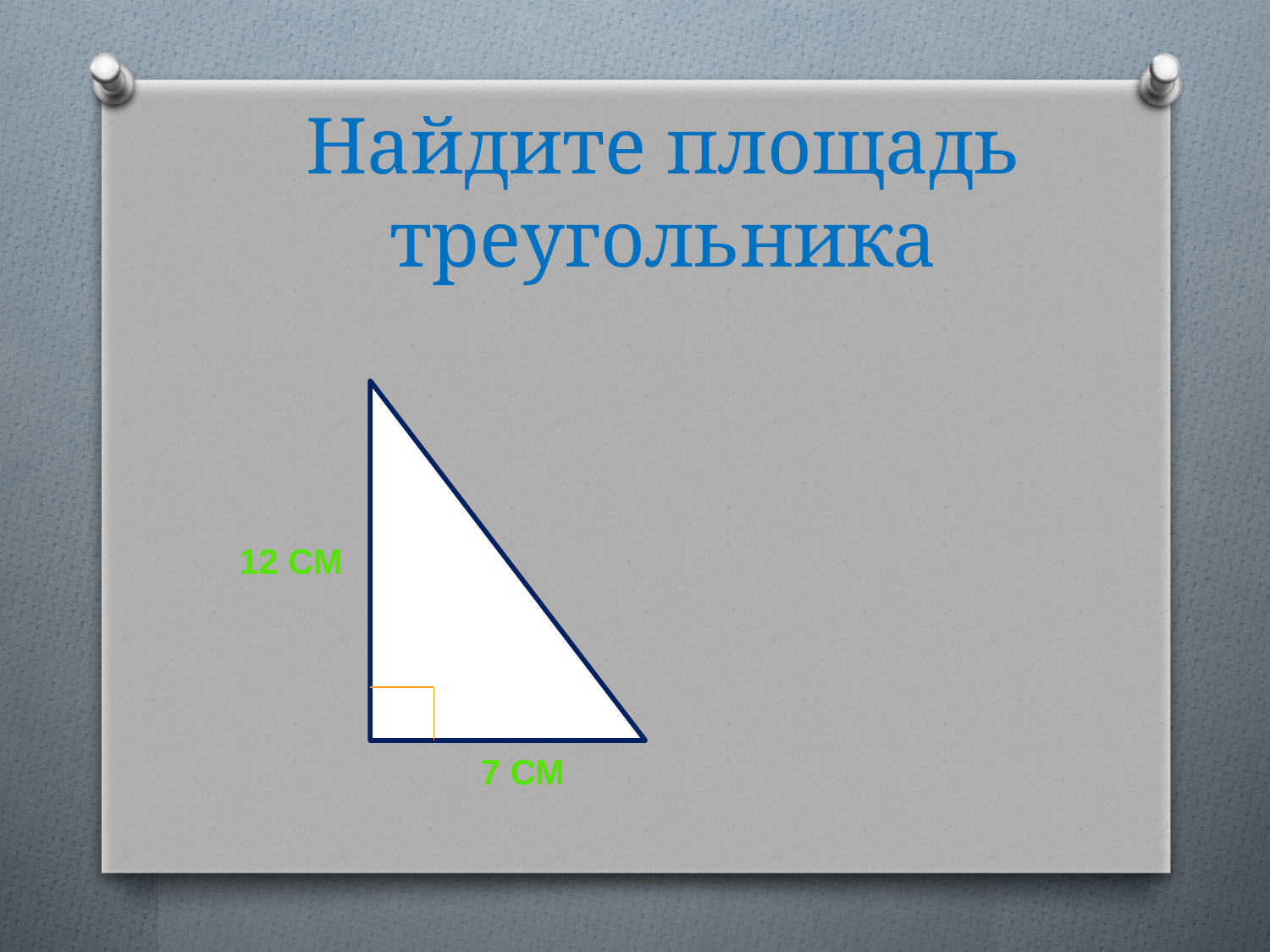

# Найдите площадь треугольника

12 см
7 см